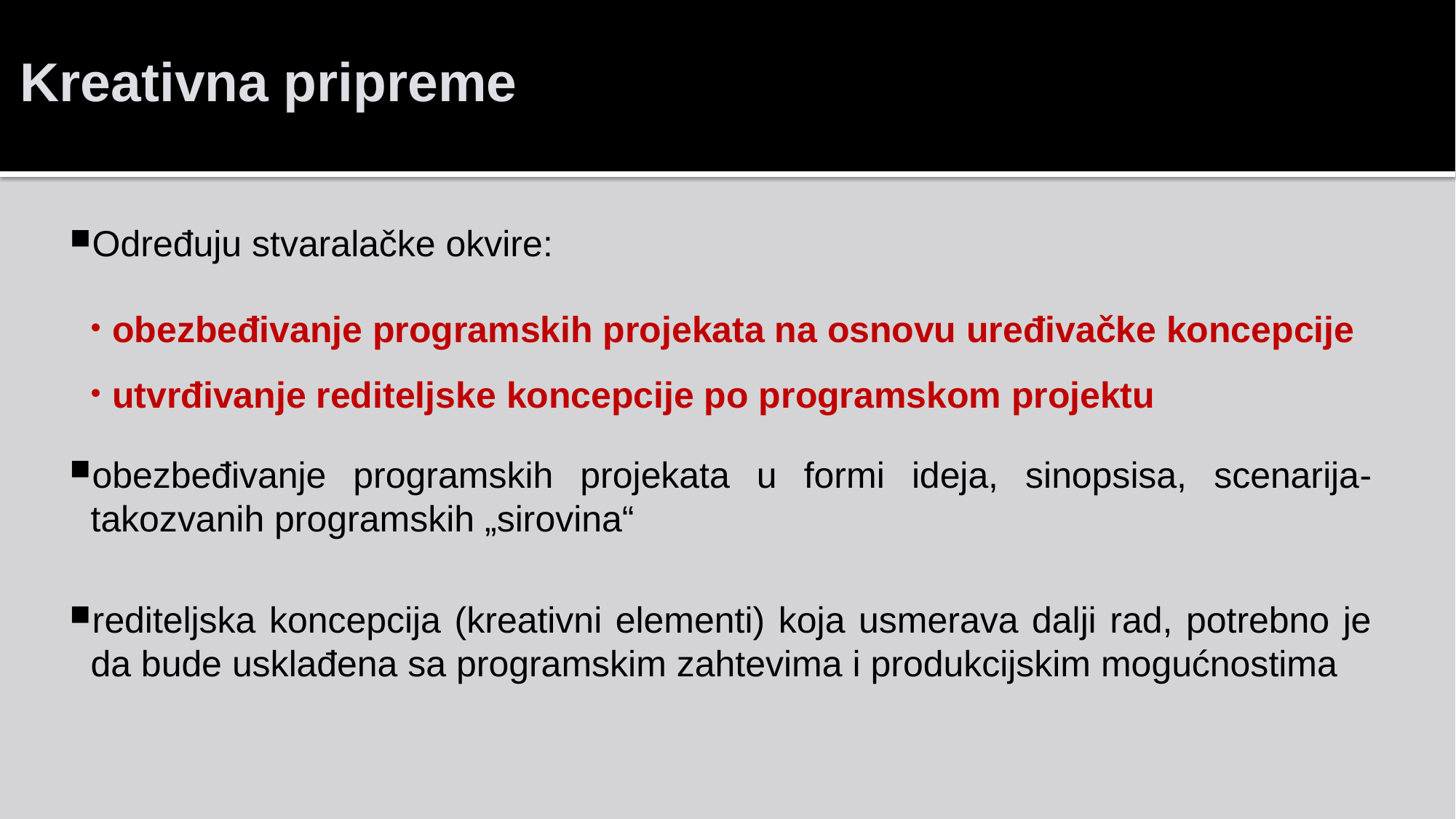

# Kreativna pripreme

Određuju stvaralačke okvire:

obezbeđivanje programskih projekata na osnovu uređivačke koncepcije
utvrđivanje rediteljske koncepcije po programskom projektu

obezbeđivanje programskih projekata u formi ideja, sinopsisa, scenarija-takozvanih programskih „sirovina“

rediteljska koncepcija (kreativni elementi) koja usmerava dalji rad, potrebno je da bude usklađena sa programskim zahtevima i produkcijskim mogućnostima